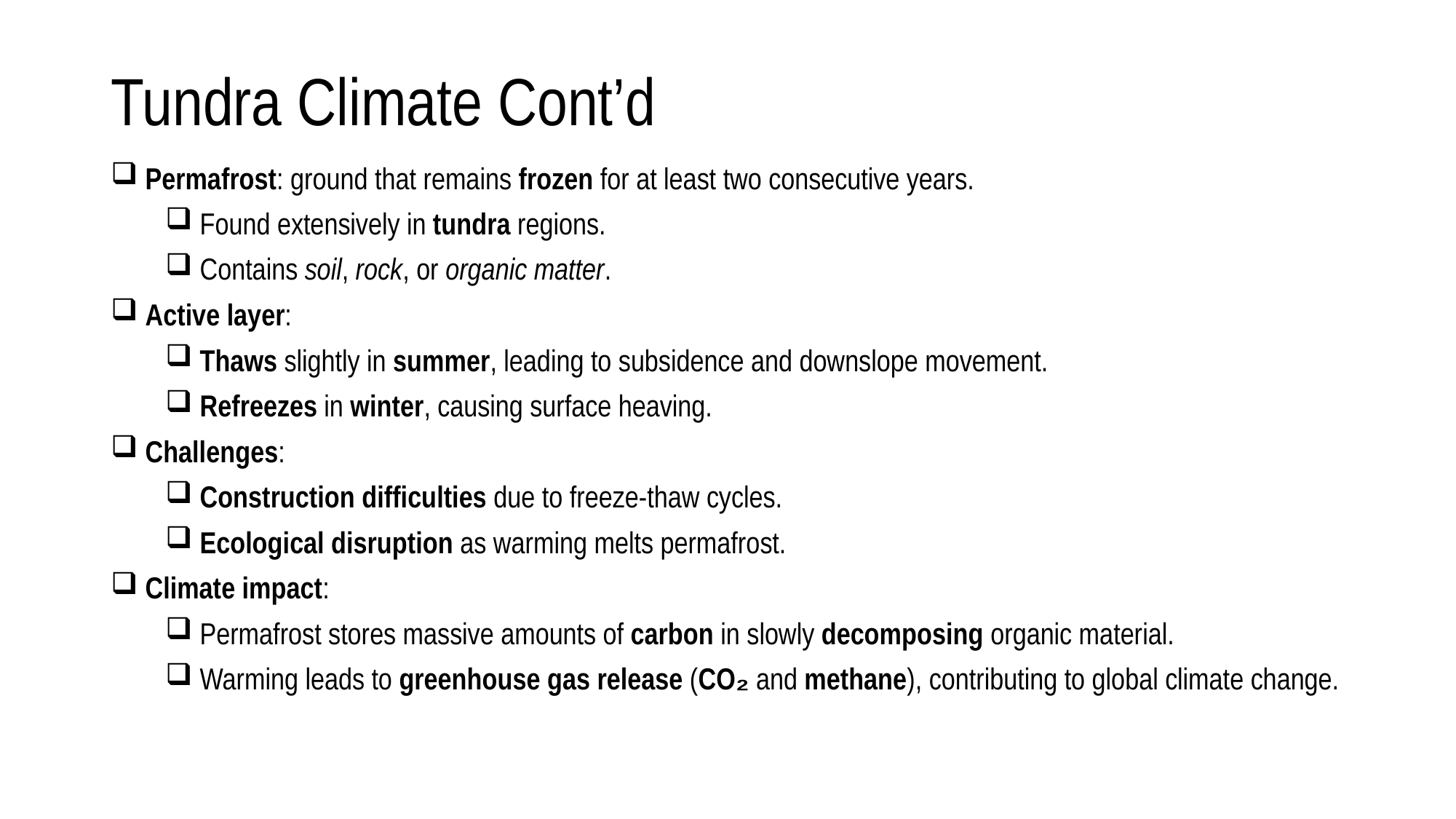

# Tundra Climate Cont’d
 Permafrost: ground that remains frozen for at least two consecutive years.
 Found extensively in tundra regions.
 Contains soil, rock, or organic matter.
 Active layer:
 Thaws slightly in summer, leading to subsidence and downslope movement.
 Refreezes in winter, causing surface heaving.
 Challenges:
 Construction difficulties due to freeze-thaw cycles.
 Ecological disruption as warming melts permafrost.
 Climate impact:
 Permafrost stores massive amounts of carbon in slowly decomposing organic material.
 Warming leads to greenhouse gas release (CO₂ and methane), contributing to global climate change.